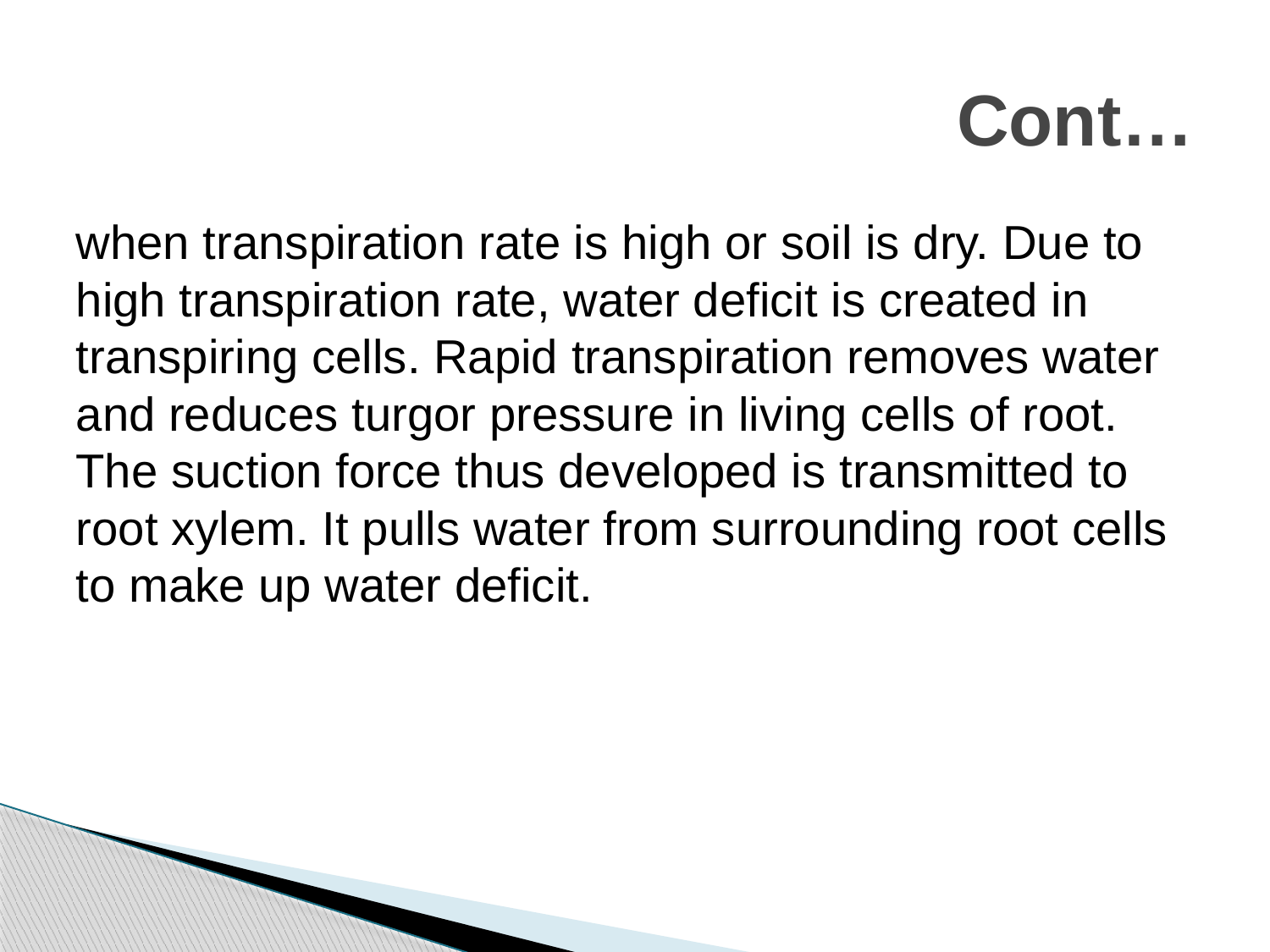

# Cont…
when transpiration rate is high or soil is dry. Due to high transpiration rate, water deficit is created in transpiring cells. Rapid transpiration removes water and reduces turgor pressure in living cells of root. The suction force thus developed is transmitted to root xylem. It pulls water from surrounding root cells to make up water deficit.